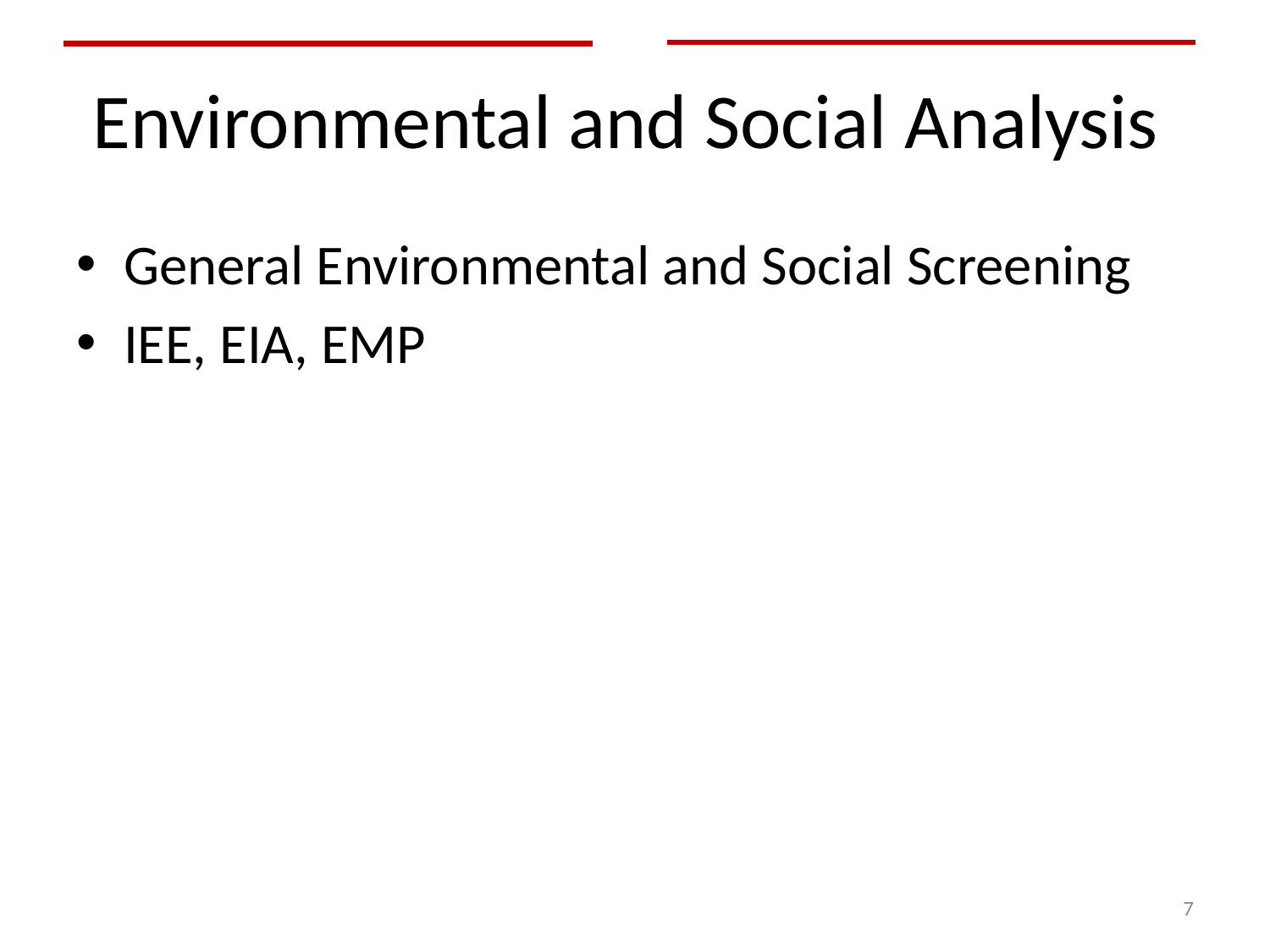

# Environmental and Social Analysis
General Environmental and Social Screening
IEE, EIA, EMP
7